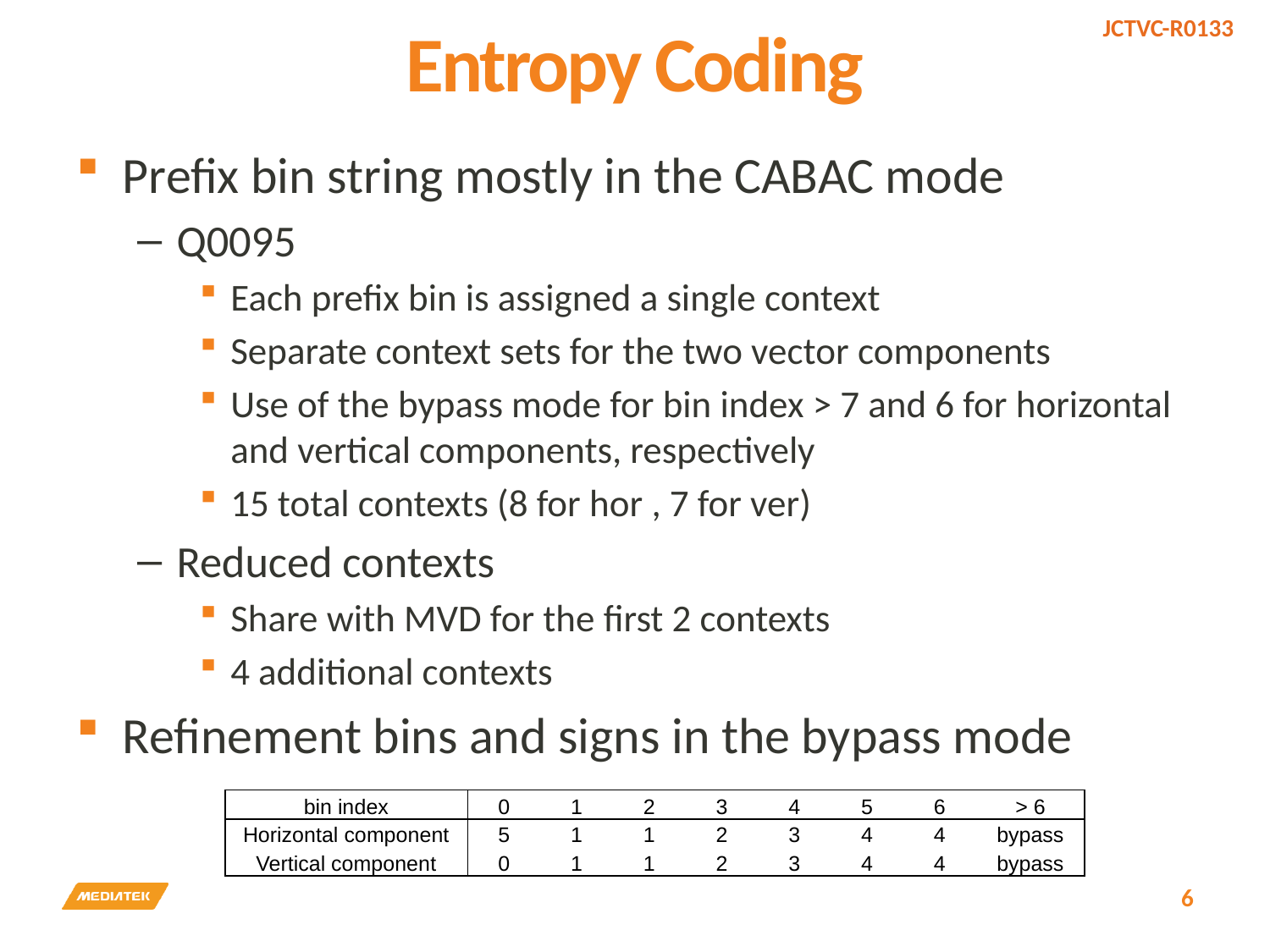

# Entropy Coding
Prefix bin string mostly in the CABAC mode
Q0095
Each prefix bin is assigned a single context
Separate context sets for the two vector components
Use of the bypass mode for bin index > 7 and 6 for horizontal and vertical components, respectively
15 total contexts (8 for hor , 7 for ver)
Reduced contexts
Share with MVD for the first 2 contexts
4 additional contexts
Refinement bins and signs in the bypass mode
| bin index | 0 | 1 | 2 | 3 | 4 | 5 | 6 | > 6 |
| --- | --- | --- | --- | --- | --- | --- | --- | --- |
| Horizontal component | 5 | 1 | 1 | 2 | 3 | 4 | 4 | bypass |
| Vertical component | 0 | 1 | 1 | 2 | 3 | 4 | 4 | bypass |
6